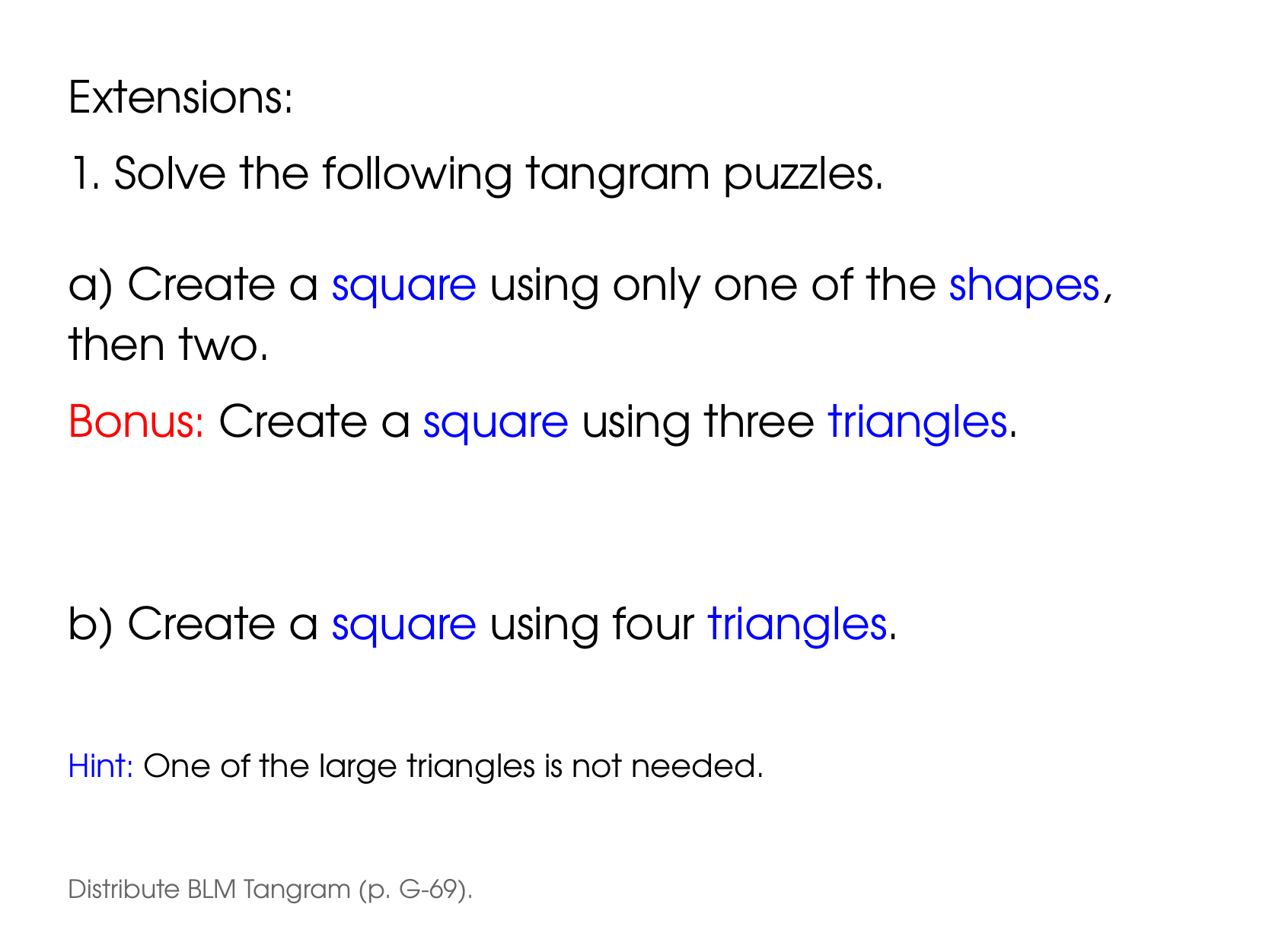

Extensions:
1. Solve the following tangram puzzles.
a) Create a square using only one of the shapes, then two.
Bonus: Create a square using three triangles.
b) Create a square using four triangles.

Hint: One of the large triangles is not needed.
Distribute BLM Tangram (p. G-69).